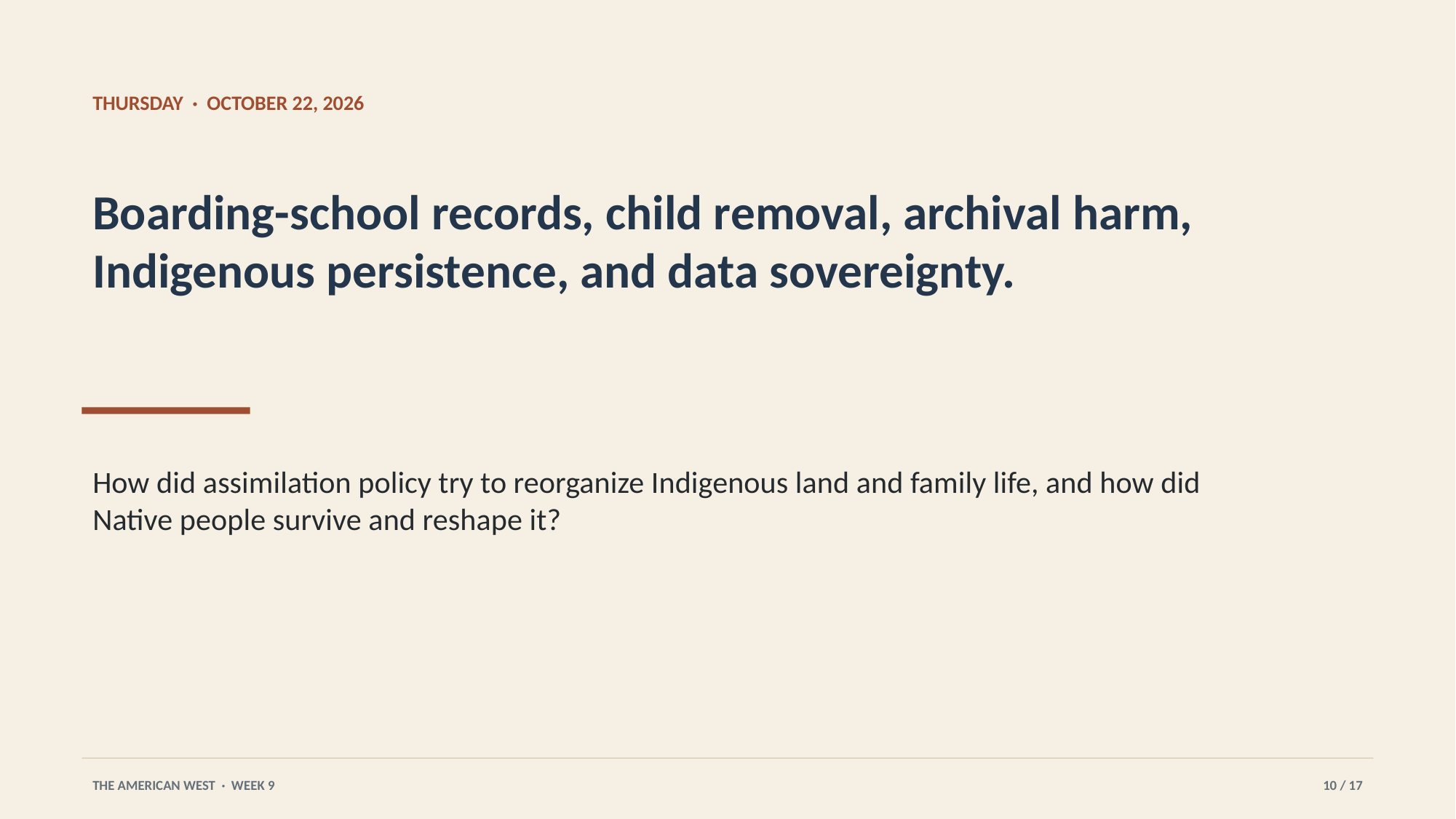

THURSDAY  ·  OCTOBER 22, 2026
Boarding-school records, child removal, archival harm, Indigenous persistence, and data sovereignty.

How did assimilation policy try to reorganize Indigenous land and family life, and how did Native people survive and reshape it?

THE AMERICAN WEST  ·  WEEK 9
10 / 17